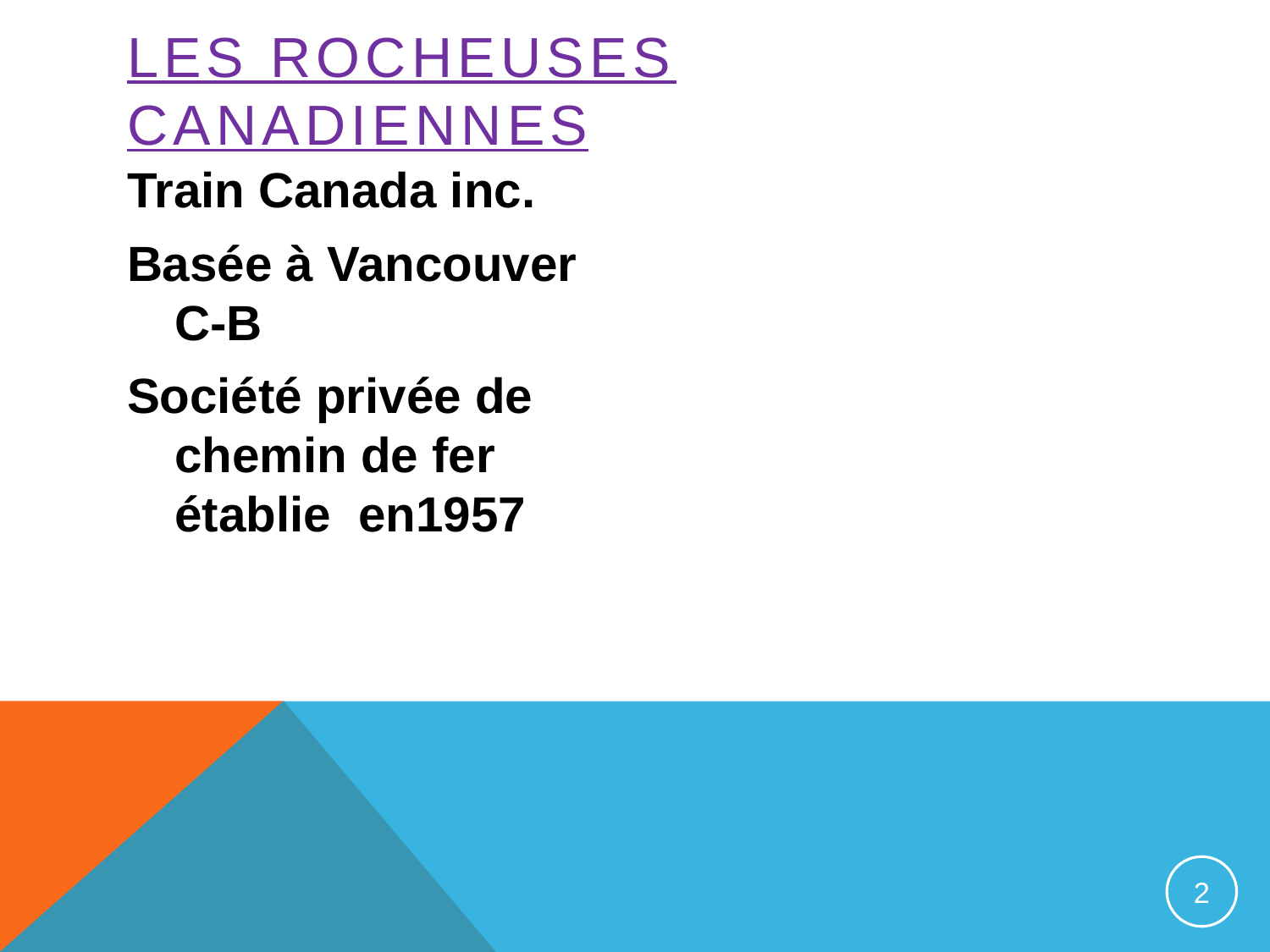

# les rocheuses canadiennes
Train Canada inc.
Basée à Vancouver  C-B
Société privée de chemin de fer établie  en1957

2